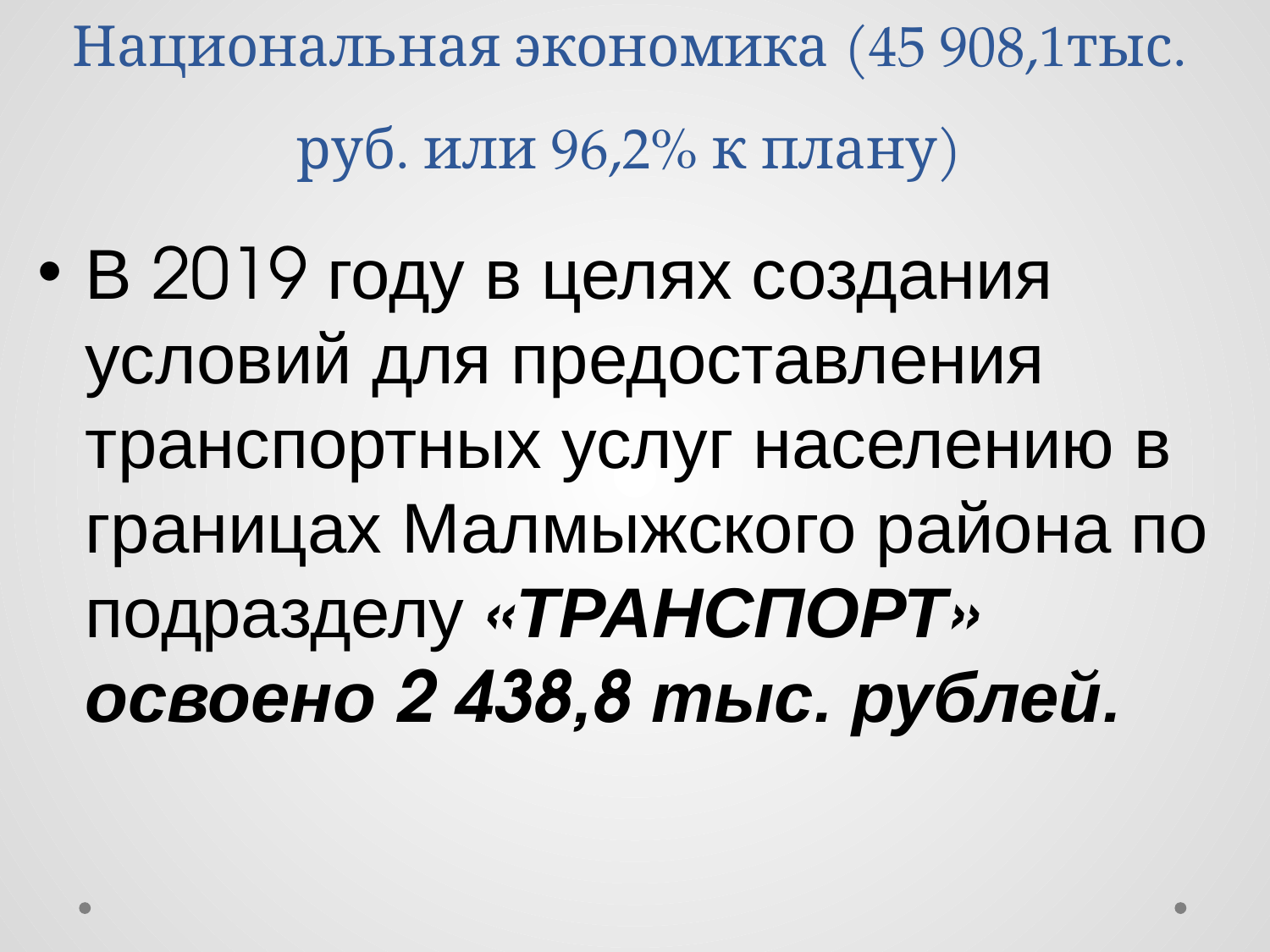

# Национальная экономика (45 908,1тыс. руб. или 96,2% к плану)
В 2019 году в целях создания условий для предоставления транспортных услуг населению в границах Малмыжского района по подразделу «ТРАНСПОРТ» освоено 2 438,8 тыс. рублей.